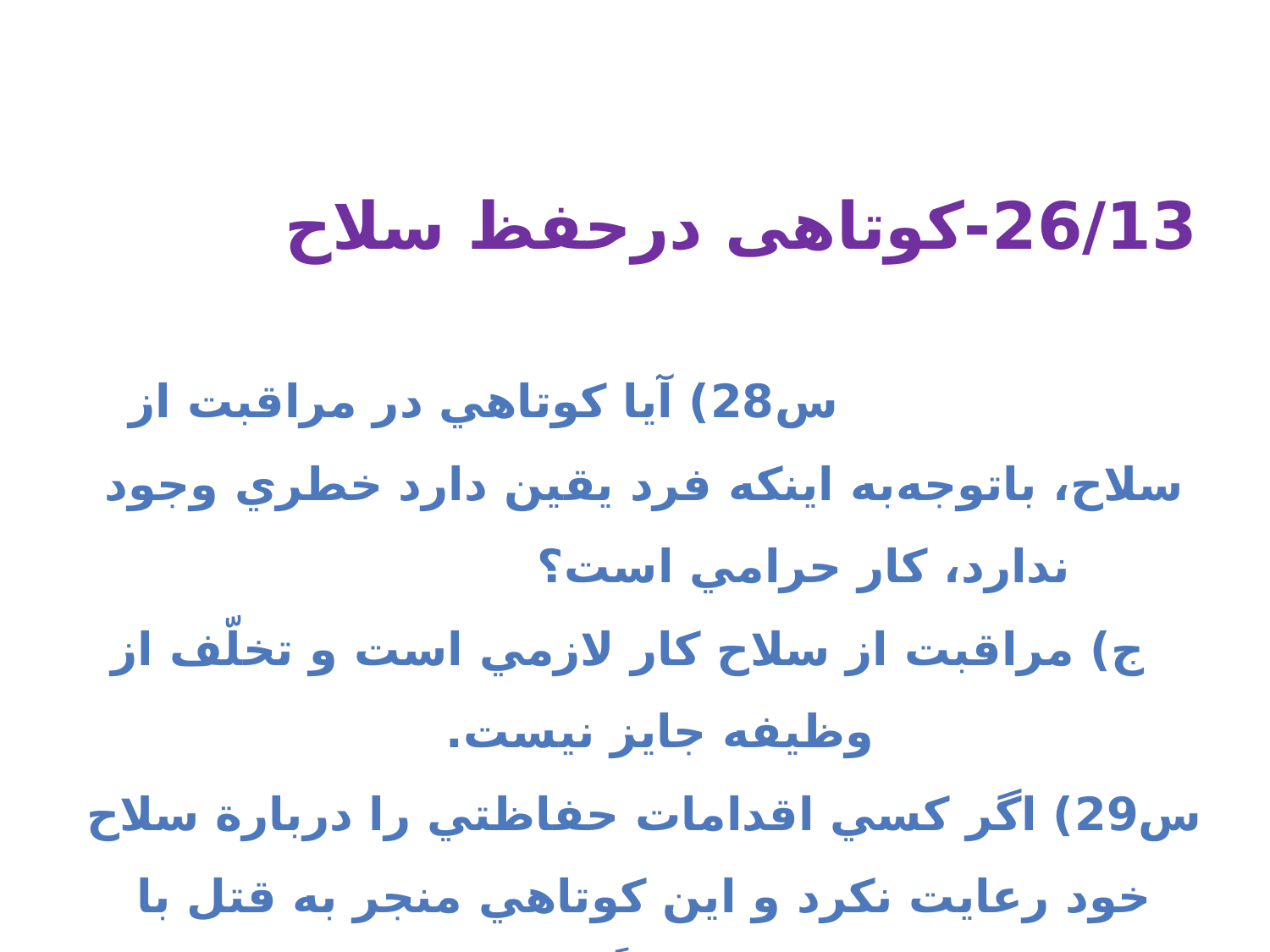

26/13-کوتاهی درحفظ سلاح                                                                                                       س28) آيا كوتاهي در مراقبت از سلاح، باتوجه‌به اينكه فرد يقين دارد خطري وجود ندارد، كار حرامي است؟
  ج) مراقبت از سلاح كار لازمي است و تخلّف از وظيفه جايز نيست.
س29) اگر كسي اقدامات حفاظتي را دربارة سلاح خود رعايت نكرد و اين كوتاهي منجر به قتل با سلاح شد ، چه كسي شرعاً ضامن است؟                                                                                                                                    ج) قاتل ضامن است و كسي‌كه اقدامات حفاظتي را مراعات نكرد، مطابق مقررات بايد مجازات شود.